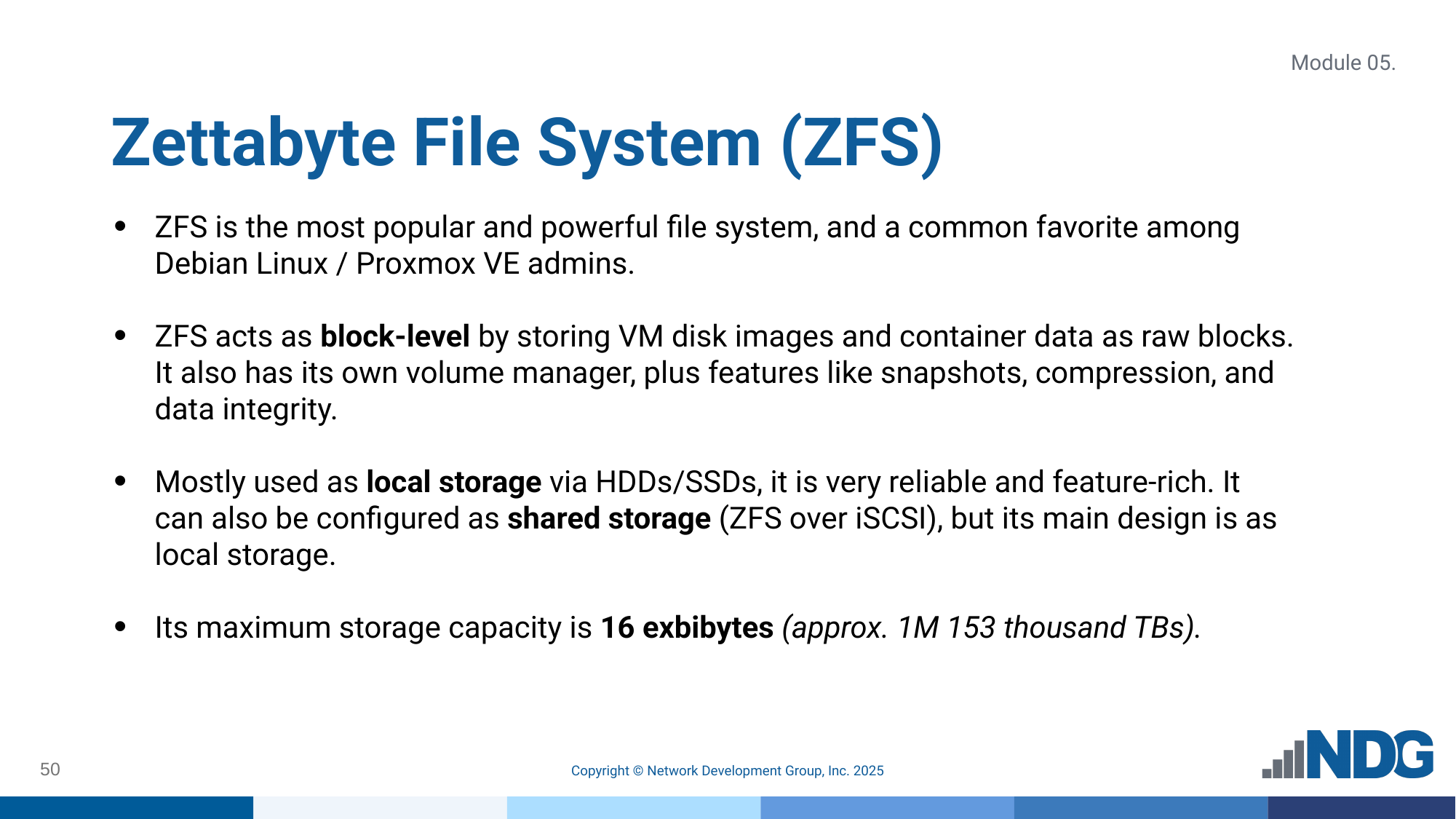

Module 05.
# Zettabyte File System (ZFS)
ZFS is the most popular and powerful file system, and a common favorite among Debian Linux / Proxmox VE admins.

ZFS acts as block-level by storing VM disk images and container data as raw blocks. It also has its own volume manager, plus features like snapshots, compression, and data integrity.

Mostly used as local storage via HDDs/SSDs, it is very reliable and feature-rich. It can also be configured as shared storage (ZFS over iSCSI), but its main design is as local storage.

Its maximum storage capacity is 16 exbibytes (approx. 1M 153 thousand TBs).